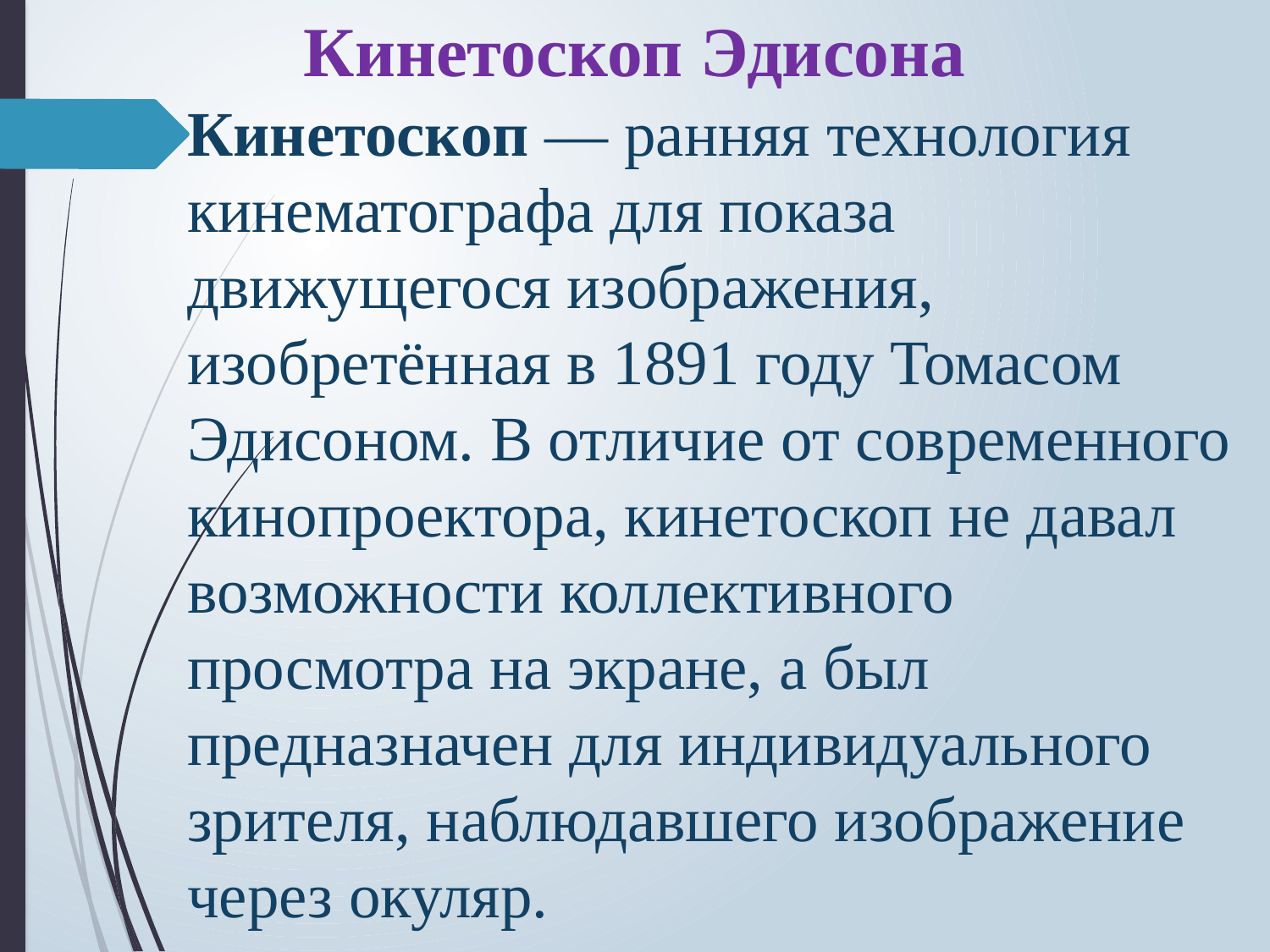

# Кинетоскоп Эдисона
Кинетоскоп — ранняя технология кинематографа для показа движущегося изображения, изобретённая в 1891 году Томасом Эдисоном. В отличие от современного кинопроектора, кинетоскоп не давал возможности коллективного просмотра на экране, а был предназначен для индивидуального зрителя, наблюдавшего изображение через окуляр.